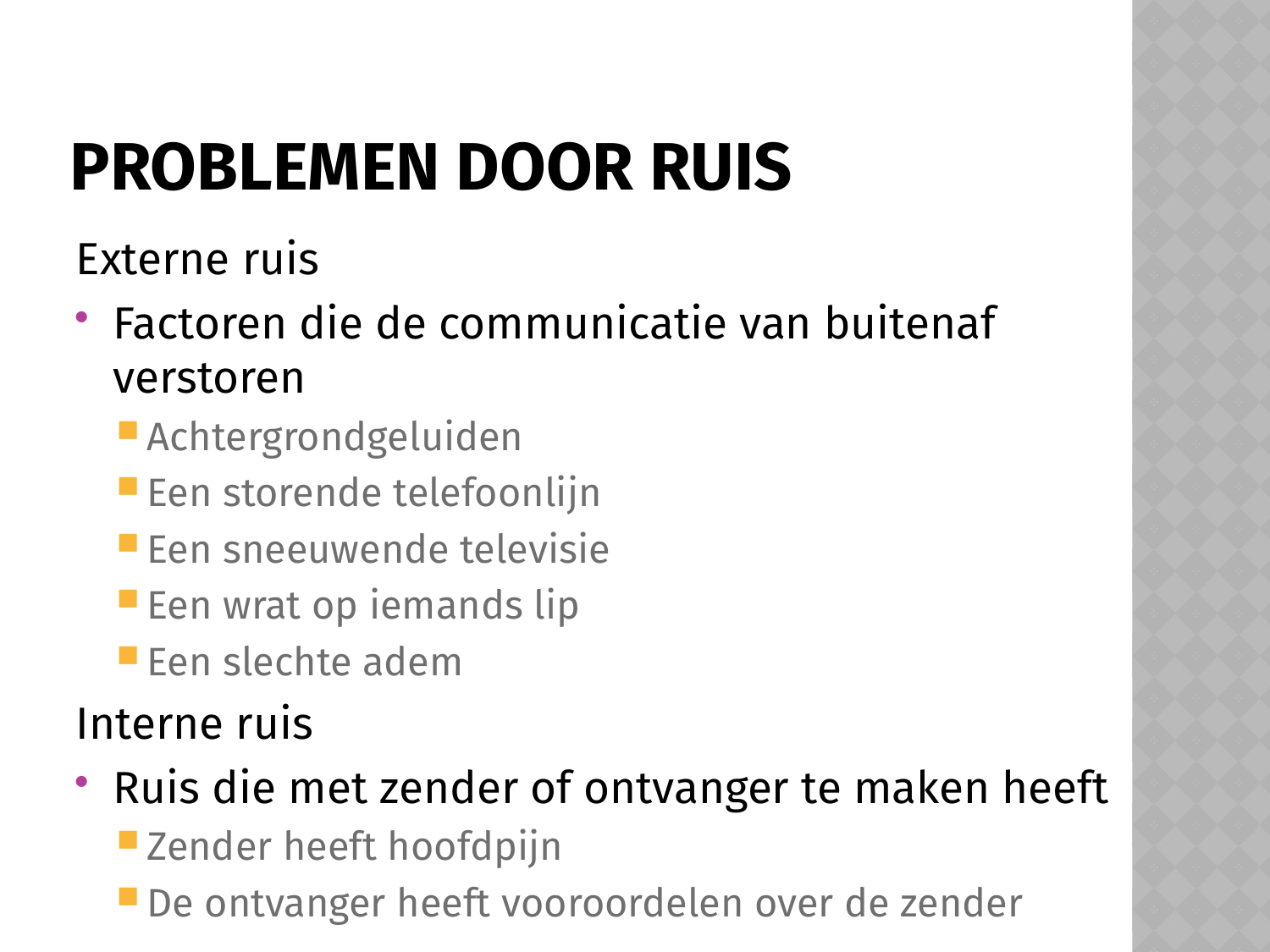

# Problemen door ruis
Externe ruis
Factoren die de communicatie van buitenaf verstoren
Achtergrondgeluiden
Een storende telefoonlijn
Een sneeuwende televisie
Een wrat op iemands lip
Een slechte adem
Interne ruis
Ruis die met zender of ontvanger te maken heeft
Zender heeft hoofdpijn
De ontvanger heeft vooroordelen over de zender